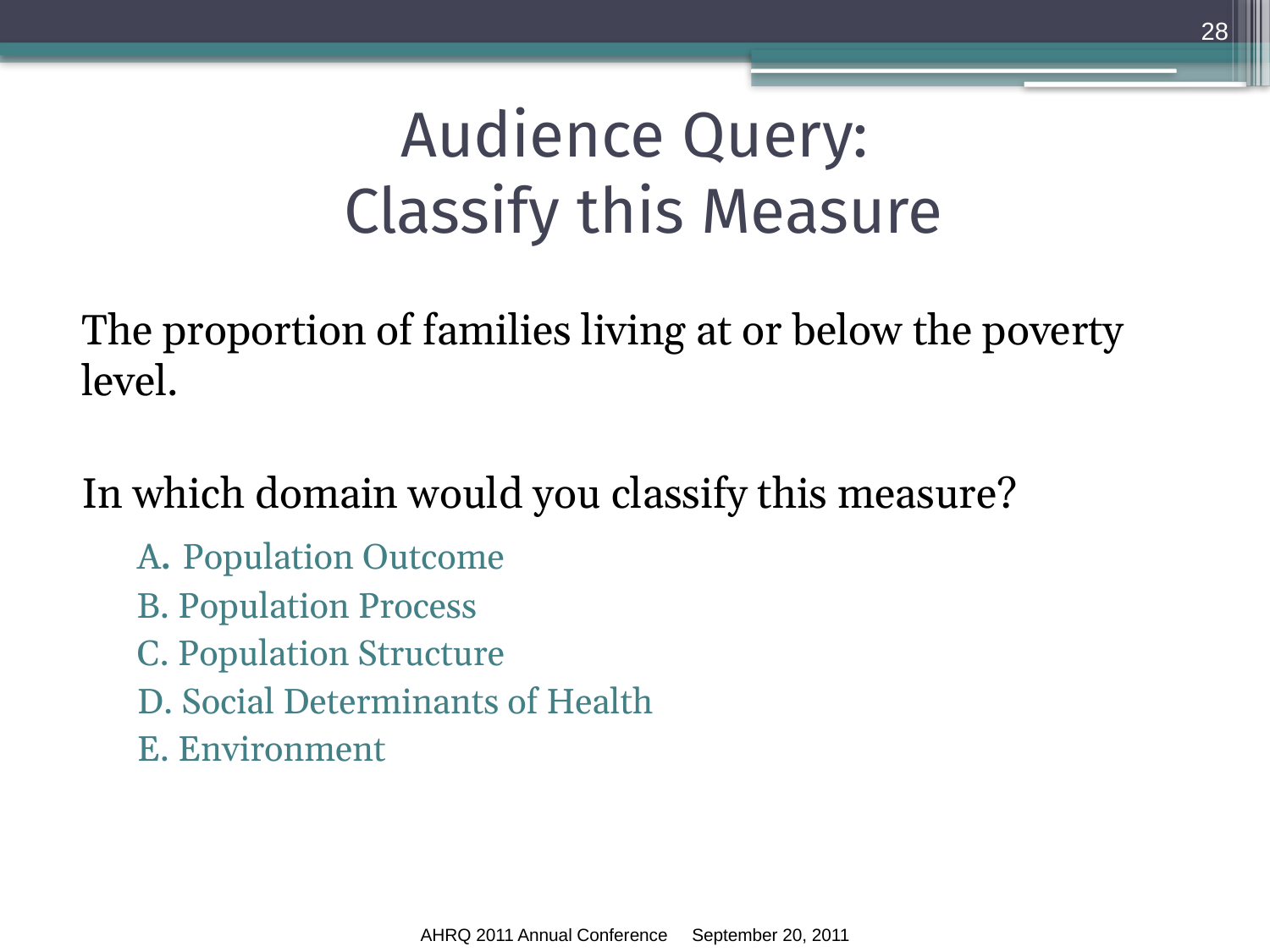

28
# Audience Query: Classify this Measure
The proportion of families living at or below the poverty level.

In which domain would you classify this measure?
A. Population Outcome
B. Population Process
C. Population Structure
D. Social Determinants of Health
E. Environment